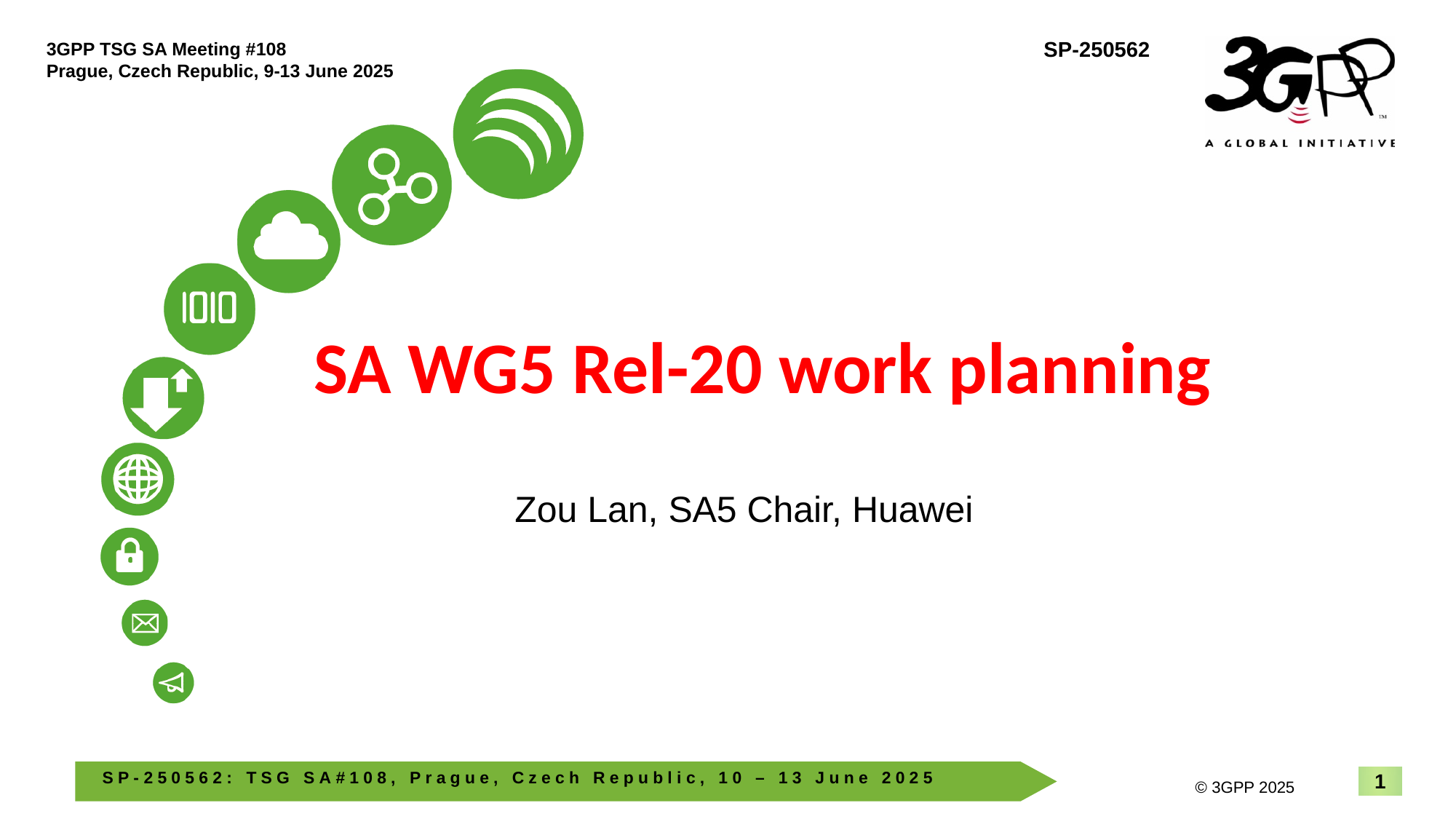

# SA WG5 Rel-20 work planning
Zou Lan, SA5 Chair, Huawei